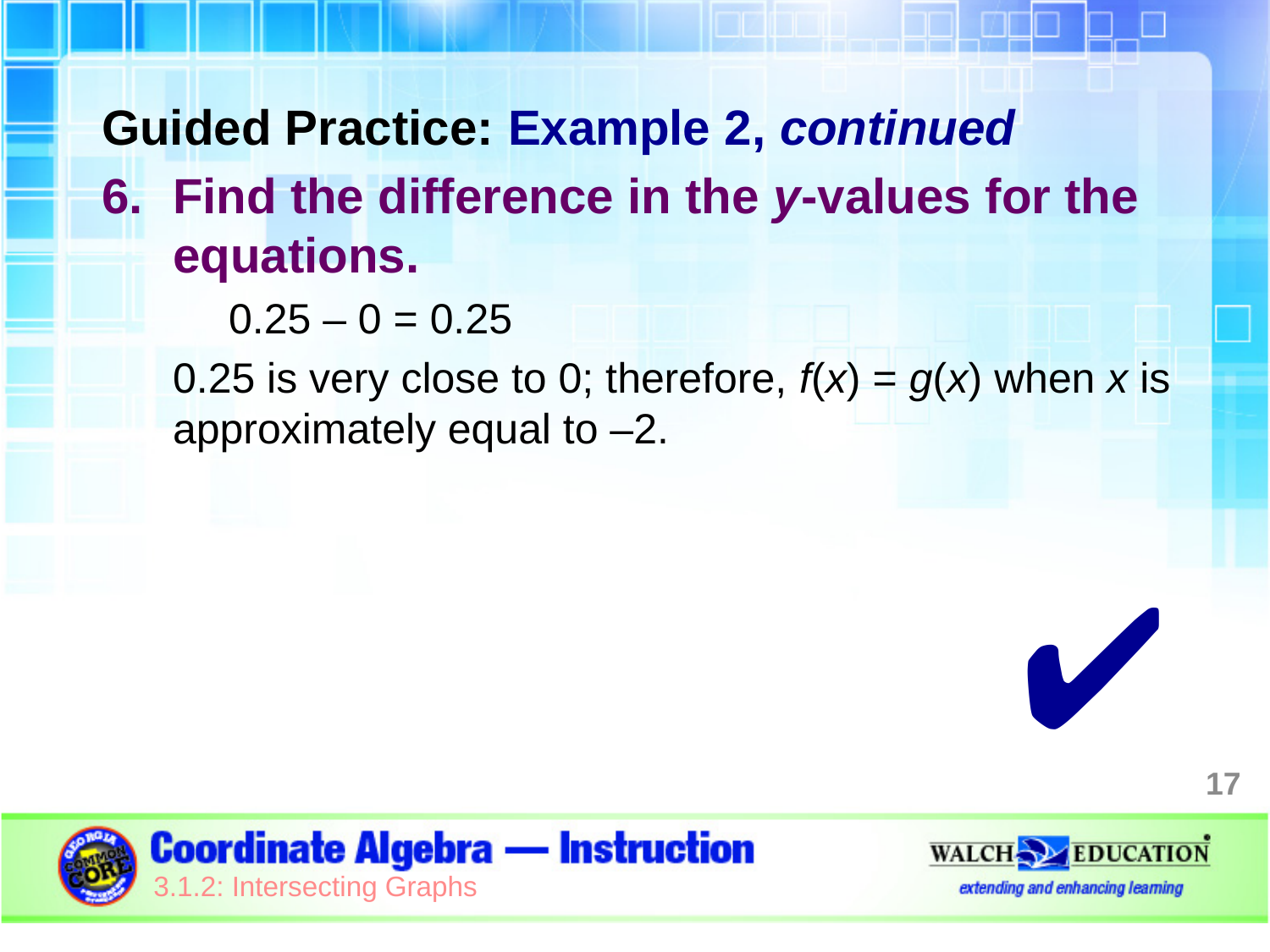

Guided Practice: Example 2, continued
Find the difference in the y-values for the equations.
0.25 – 0 = 0.25
0.25 is very close to 0; therefore, f(x) = g(x) when x is
approximately equal to –2.
✔
17
3.1.2: Intersecting Graphs